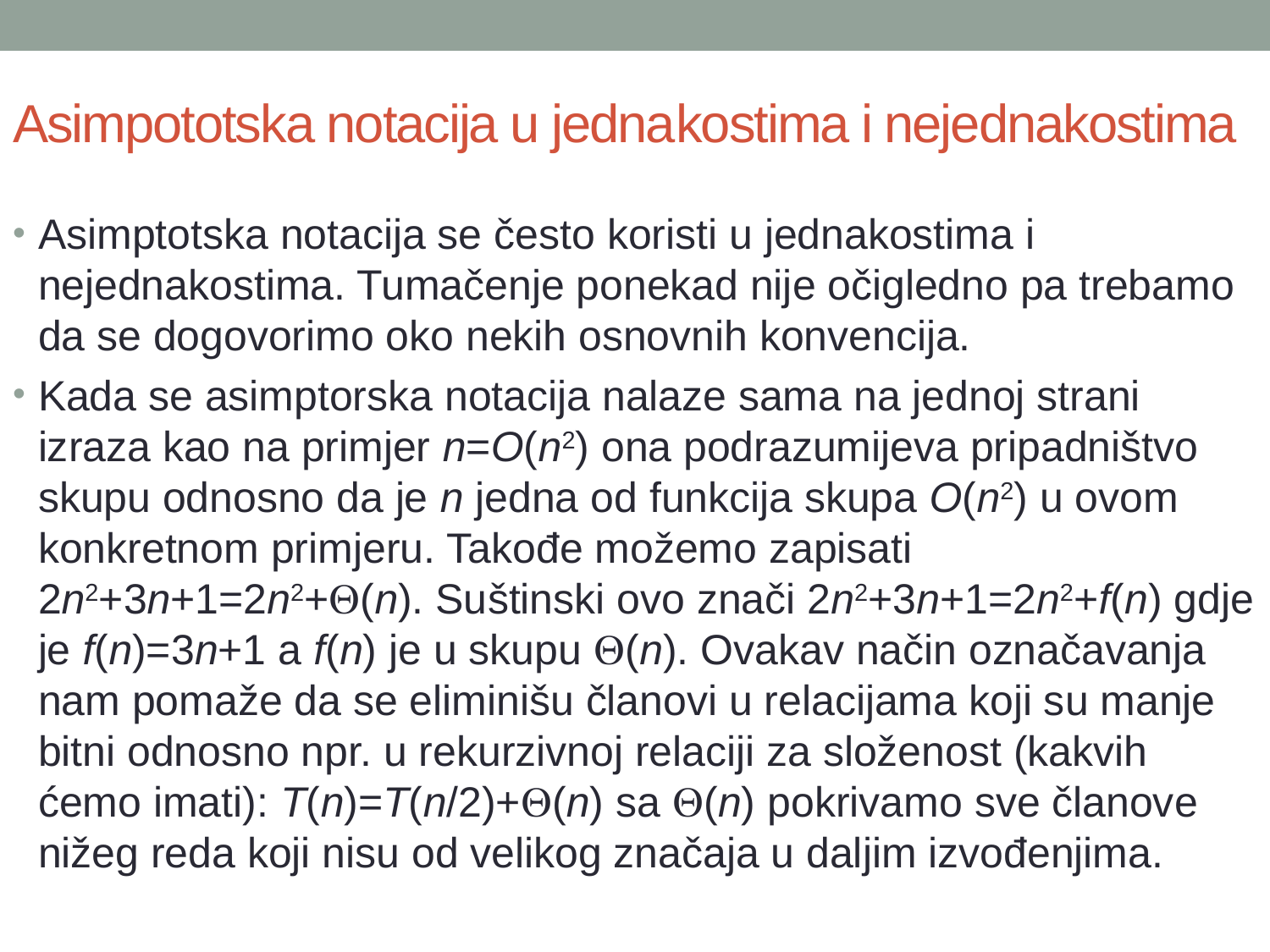

# Asimpototska notacija u jednakostima i nejednakostima
Asimptotska notacija se često koristi u jednakostima i nejednakostima. Tumačenje ponekad nije očigledno pa trebamo da se dogovorimo oko nekih osnovnih konvencija.
Kada se asimptorska notacija nalaze sama na jednoj strani izraza kao na primjer n=O(n2) ona podrazumijeva pripadništvo skupu odnosno da je n jedna od funkcija skupa O(n2) u ovom konkretnom primjeru. Takođe možemo zapisati 2n2+3n+1=2n2+Θ(n). Suštinski ovo znači 2n2+3n+1=2n2+f(n) gdje je f(n)=3n+1 a f(n) je u skupu Θ(n). Ovakav način označavanja nam pomaže da se eliminišu članovi u relacijama koji su manje bitni odnosno npr. u rekurzivnoj relaciji za složenost (kakvih ćemo imati): T(n)=T(n/2)+Θ(n) sa Θ(n) pokrivamo sve članove nižeg reda koji nisu od velikog značaja u daljim izvođenjima.